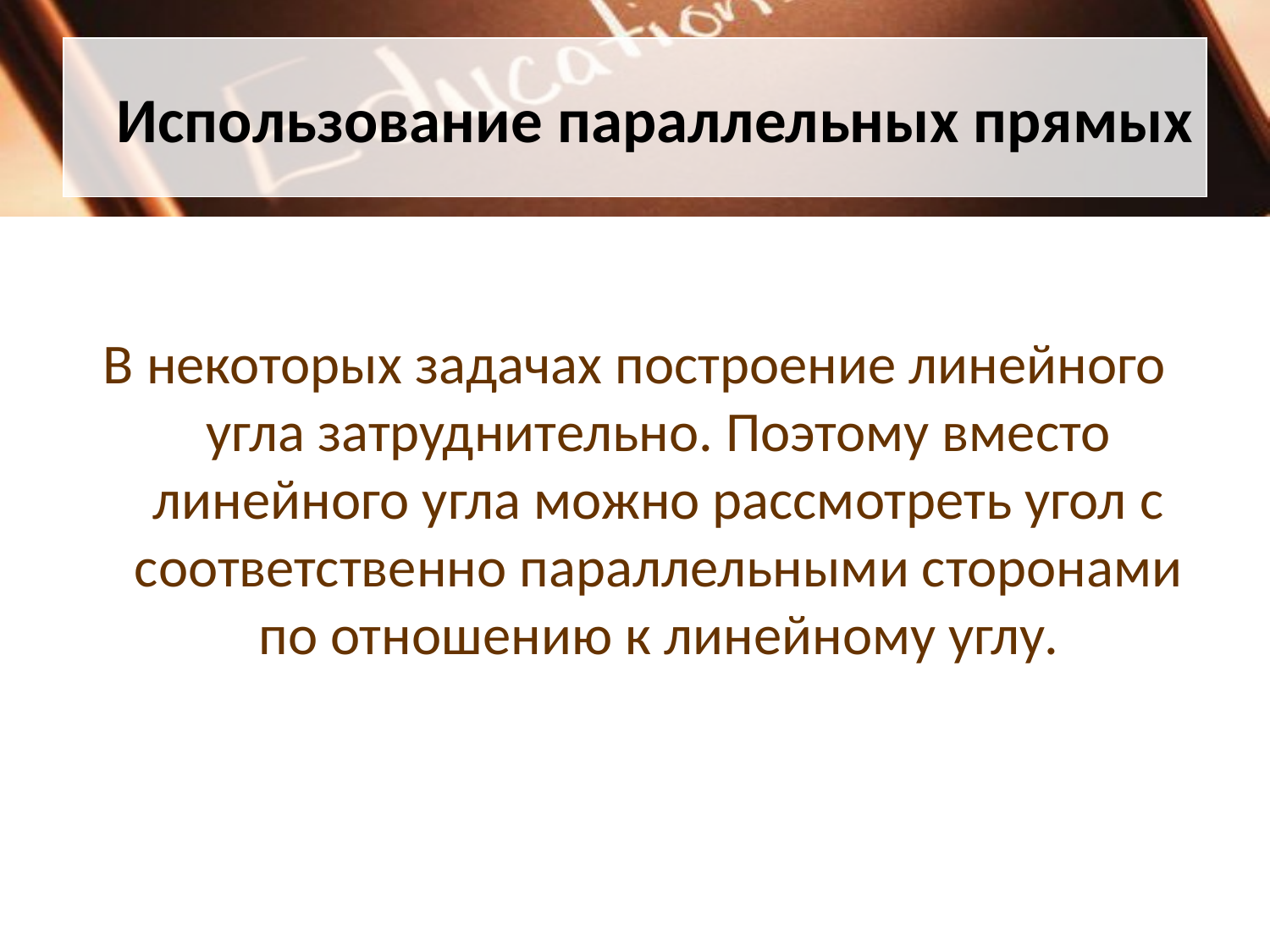

# Использование параллельных прямых
В некоторых задачах построение линейного угла затруднительно. Поэтому вместо линейного угла можно рассмотреть угол с соответственно параллельными сторонами по отношению к линейному углу.